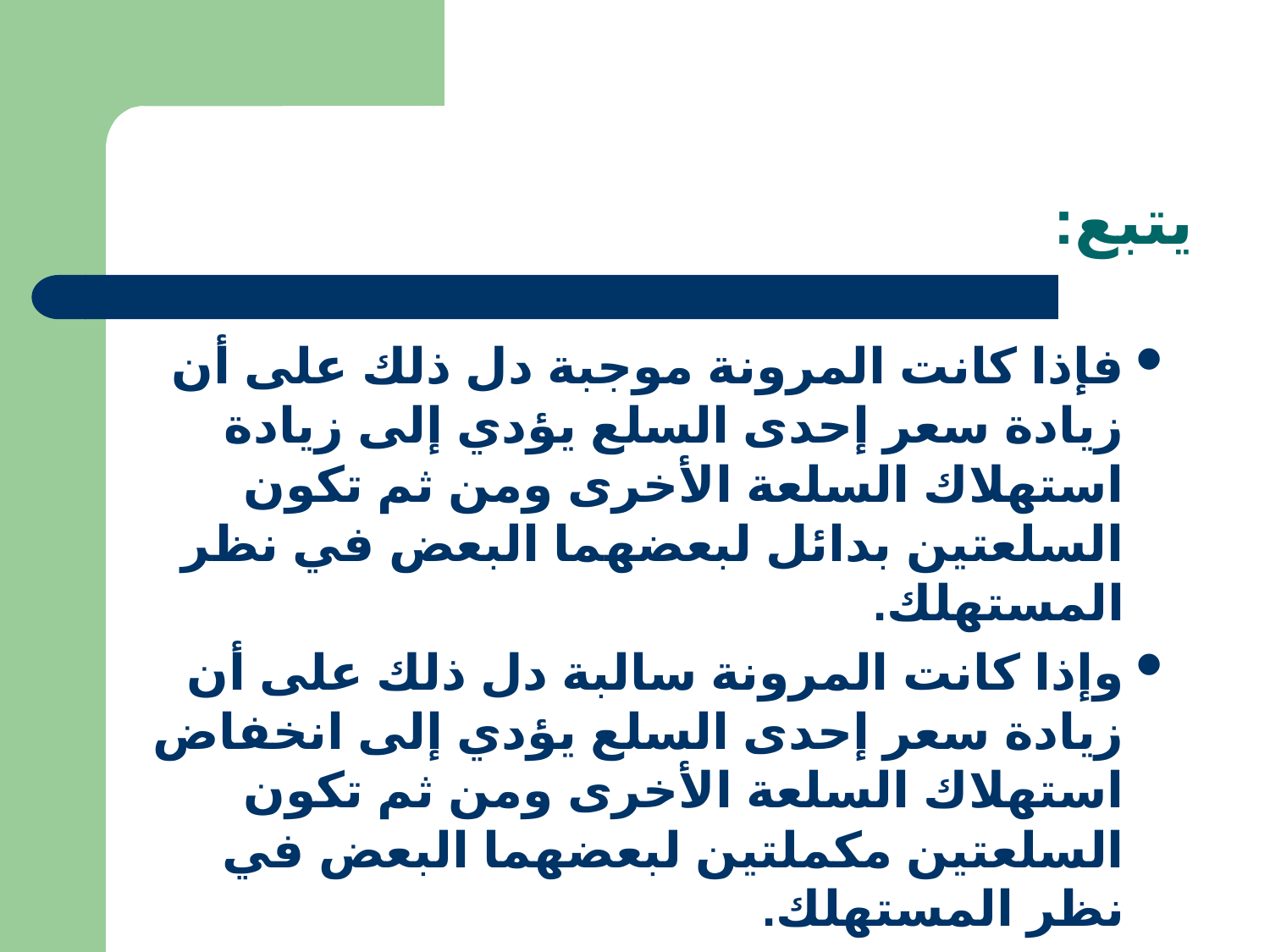

# يتبع:
فإذا كانت المرونة موجبة دل ذلك على أن زيادة سعر إحدى السلع يؤدي إلى زيادة استهلاك السلعة الأخرى ومن ثم تكون السلعتين بدائل لبعضهما البعض في نظر المستهلك.
وإذا كانت المرونة سالبة دل ذلك على أن زيادة سعر إحدى السلع يؤدي إلى انخفاض استهلاك السلعة الأخرى ومن ثم تكون السلعتين مكملتين لبعضهما البعض في نظر المستهلك.